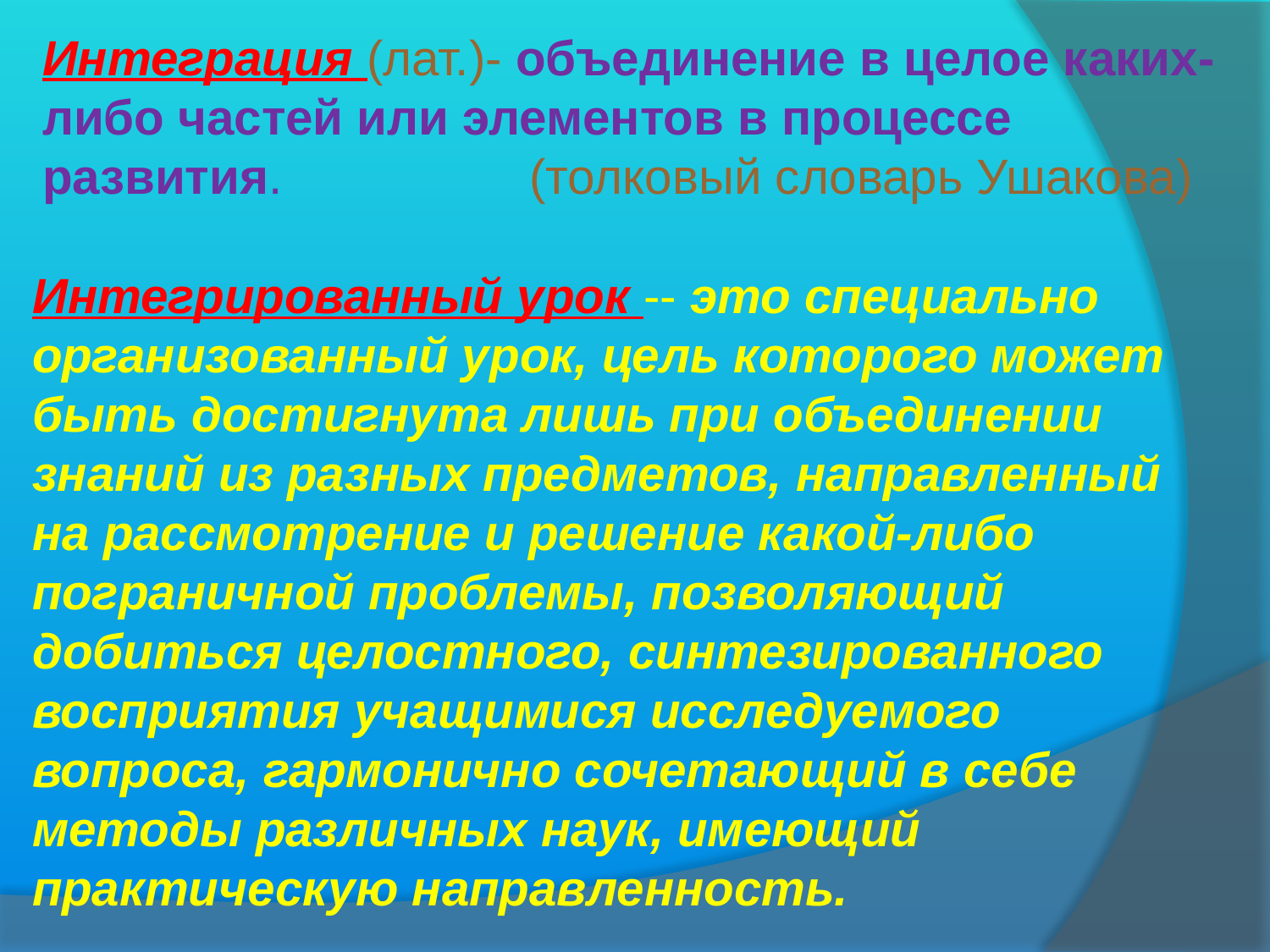

Интеграция (лат.)- объединение в целое каких-либо частей или элементов в процессе развития.                  (толковый словарь Ушакова)
Интегрированный урок -- это специально организованный урок, цель которого может быть достигнута лишь при объединении знаний из разных предметов, направленный на рассмотрение и решение какой-либо пограничной проблемы, позволяющий добиться целостного, синтезированного восприятия учащимися исследуемого вопроса, гармонично сочетающий в себе методы различных наук, имеющий практическую направленность.